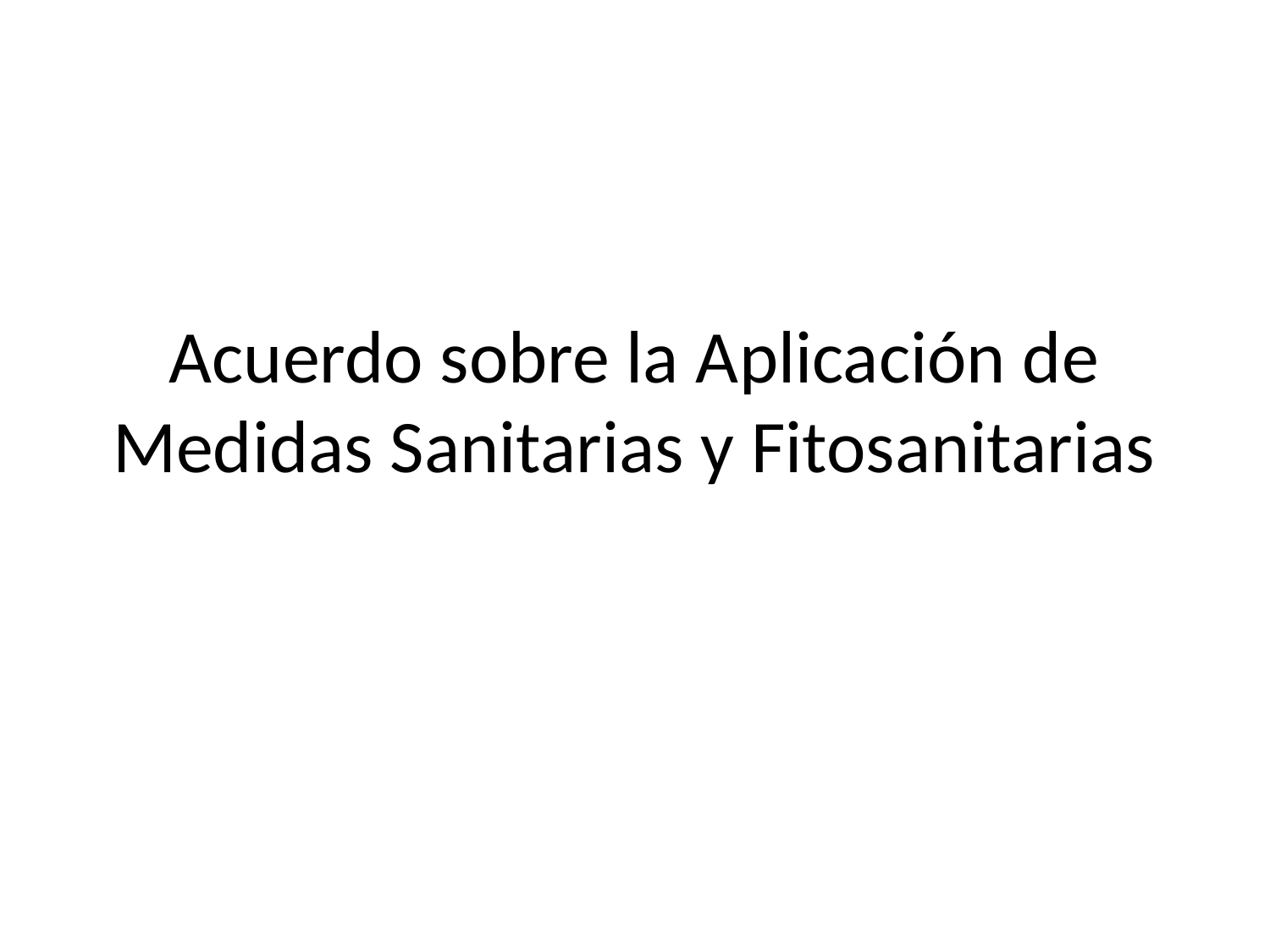

# Acuerdo sobre la Aplicación de Medidas Sanitarias y Fitosanitarias